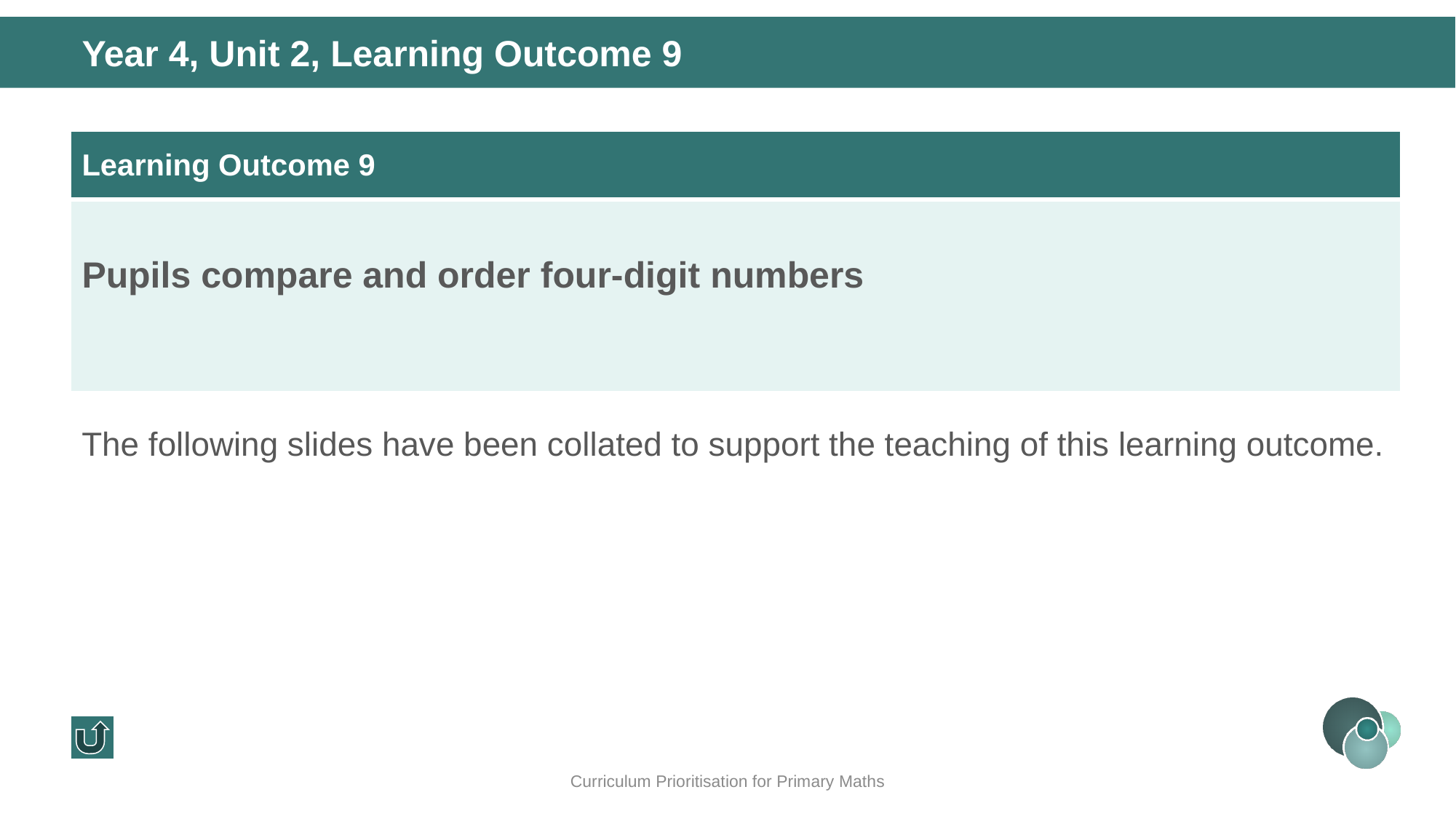

Year 4, Unit 2, Learning Outcome 9
| Learning Outcome 9 |
| --- |
| Pupils compare and order four-digit numbers |
The following slides have been collated to support the teaching of this learning outcome.

Curriculum Prioritisation for Primary Maths